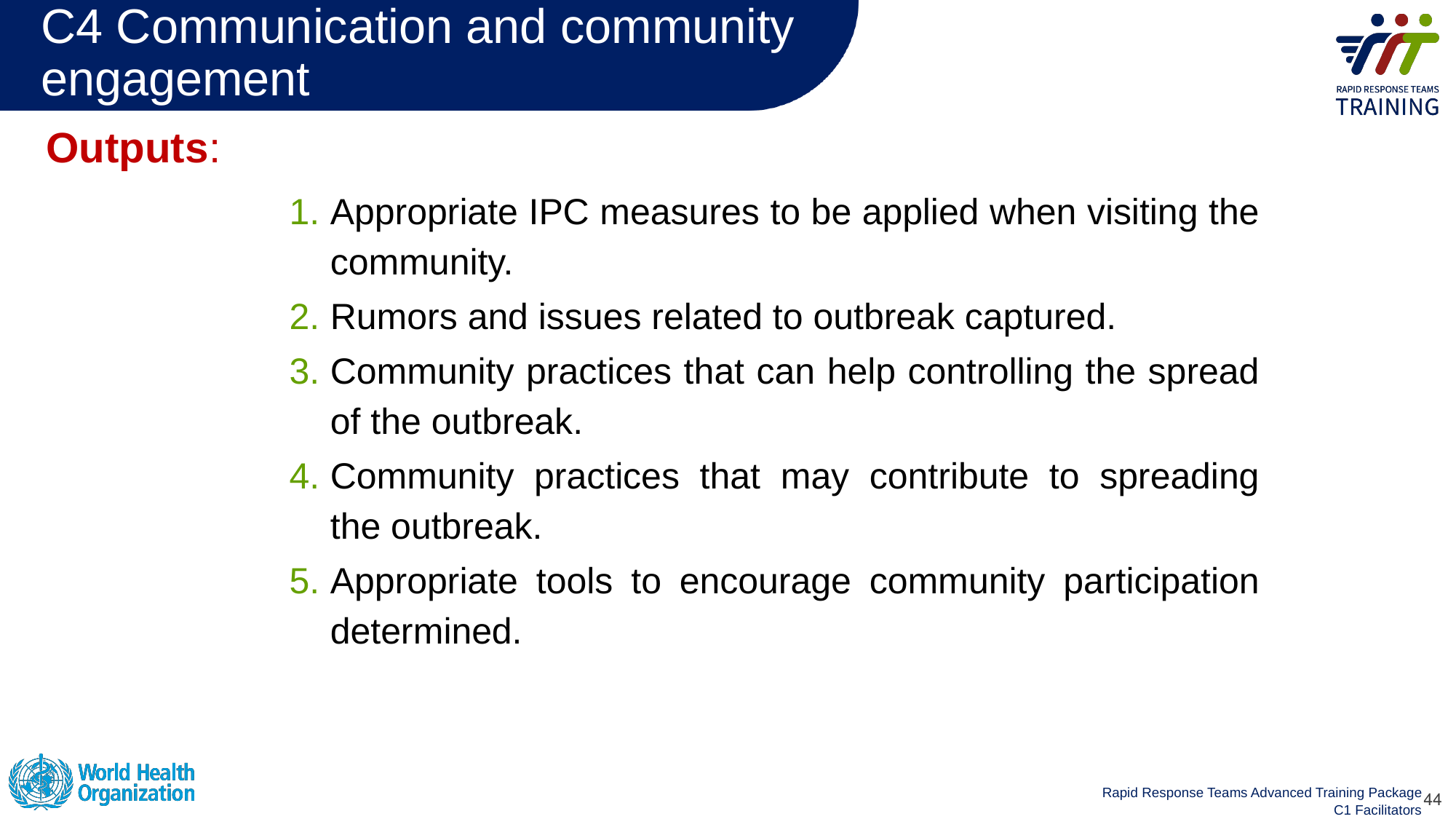

# C4 Communication and community engagement
Outputs:
Appropriate IPC measures to be applied when visiting the community.
Rumors and issues related to outbreak captured.
Community practices that can help controlling the spread of the outbreak.
Community practices that may contribute to spreading the outbreak.
Appropriate tools to encourage community participation determined.